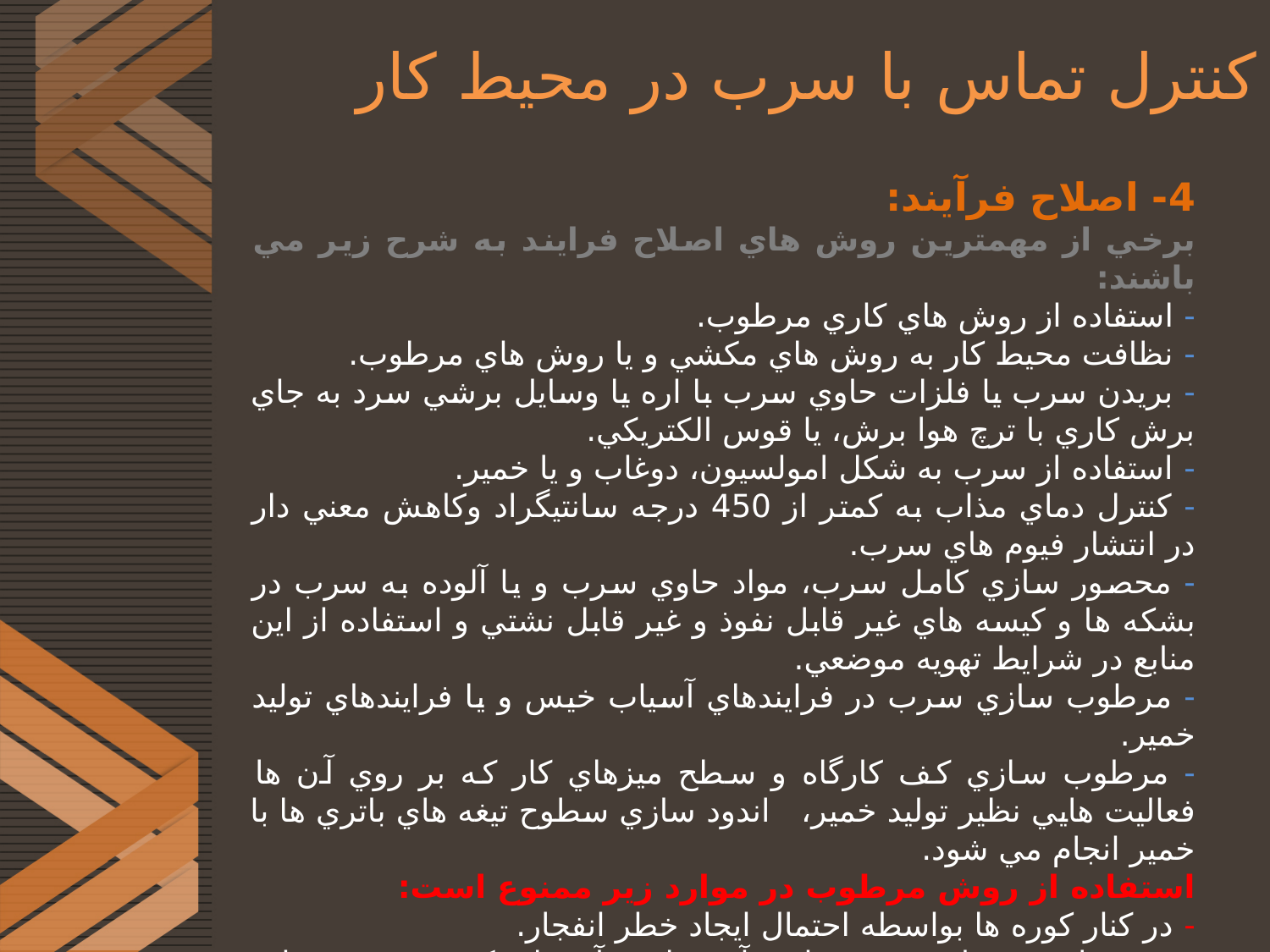

# کنترل تماس با سرب در محیط کار
4- اصلاح فرآیند:
برخي از مهمترين روش هاي اصلاح فرايند به شرح زير مي باشند:
- استفاده از روش هاي كاري مرطوب.
- نظافت محيط كار به روش هاي مکشي و يا روش هاي مرطوب.
- بريدن سرب يا فلزات حاوي سرب با اره يا وسايل برشي سرد به جاي برش كاري با ترچ هوا برش، يا قوس الکتريکي.
- استفاده از سرب به شکل امولسيون، دوغاب و يا خمير.
- كنترل دماي مذاب به كمتر از 450 درجه سانتيگراد وكاهش معني دار در انتشار فيوم هاي سرب.
- محصور سازي كامل سرب، مواد حاوي سرب و يا آلوده به سرب در بشکه ها و كيسه هاي غير قابل نفوذ و غير قابل نشتي و استفاده از اين منابع در شرايط تهويه موضعي.
- مرطوب سازي سرب در فرايندهاي آسياب خيس و يا فرايندهاي توليد خمير.
- مرطوب سازي كف كارگاه و سطح ميزهاي كار كه بر روي آن ها فعاليت هايي نظير توليد خمير،   اندود سازي سطوح تيغه هاي باتري ها با خمير انجام مي شود.
استفاده از روش مرطوب در موارد زير ممنوع است:
- در كنار كوره ها بواسطه احتمال ايجاد خطر انفجار.
- در مجاورت مواد سربي حاوي آرسنيك و آنيموان كه منجر به توليد گازهاي آرسين و آستيبين    مي شود.